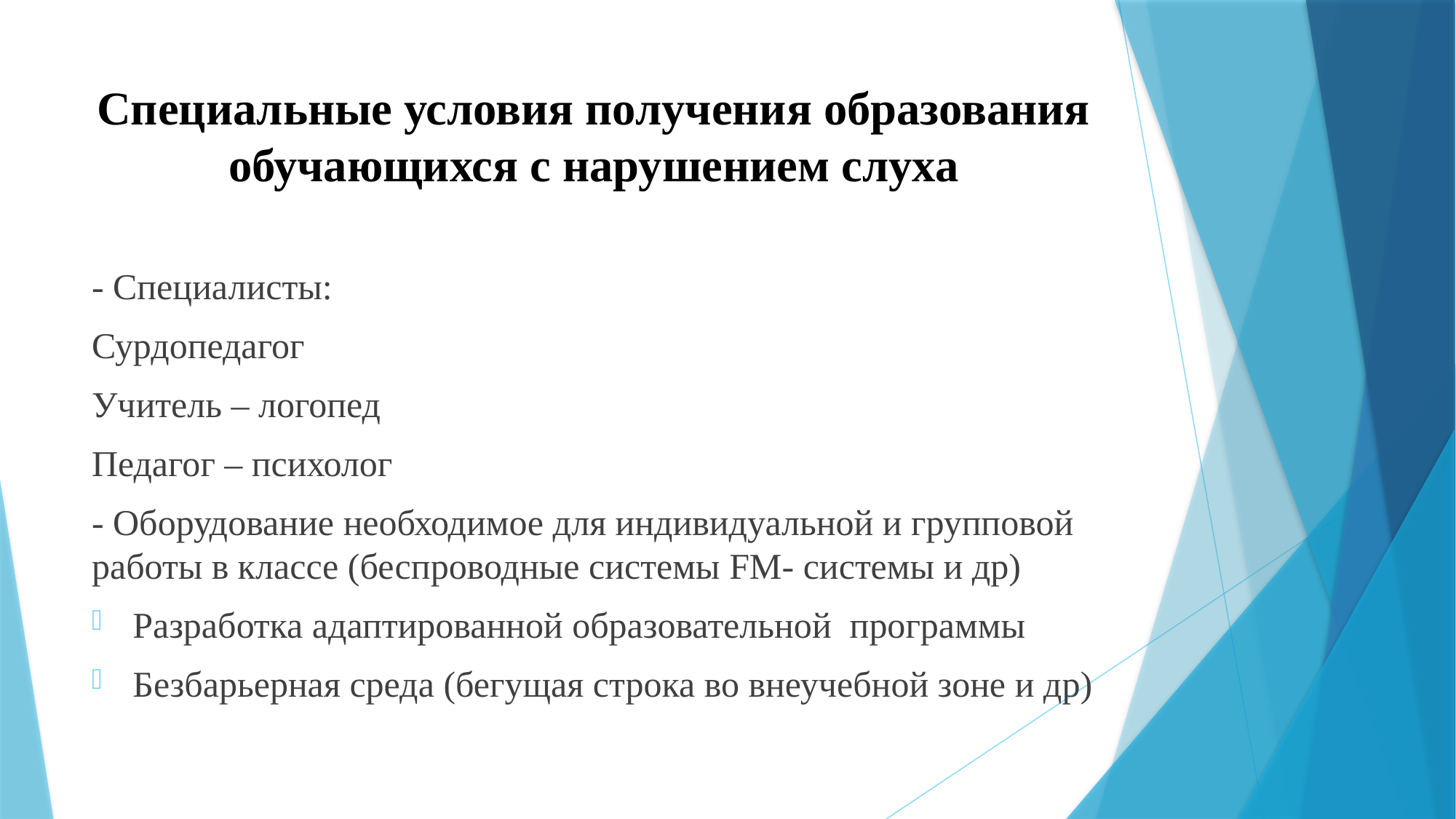

# Специальные условия получения образования обучающихся с нарушением слуха
- Специалисты:
Сурдопедагог
Учитель – логопед
Педагог – психолог
- Оборудование необходимое для индивидуальной и групповой работы в классе (беспроводные системы FM- системы и др)
Разработка адаптированной образовательной  программы
Безбарьерная среда (бегущая строка во внеучебной зоне и др)